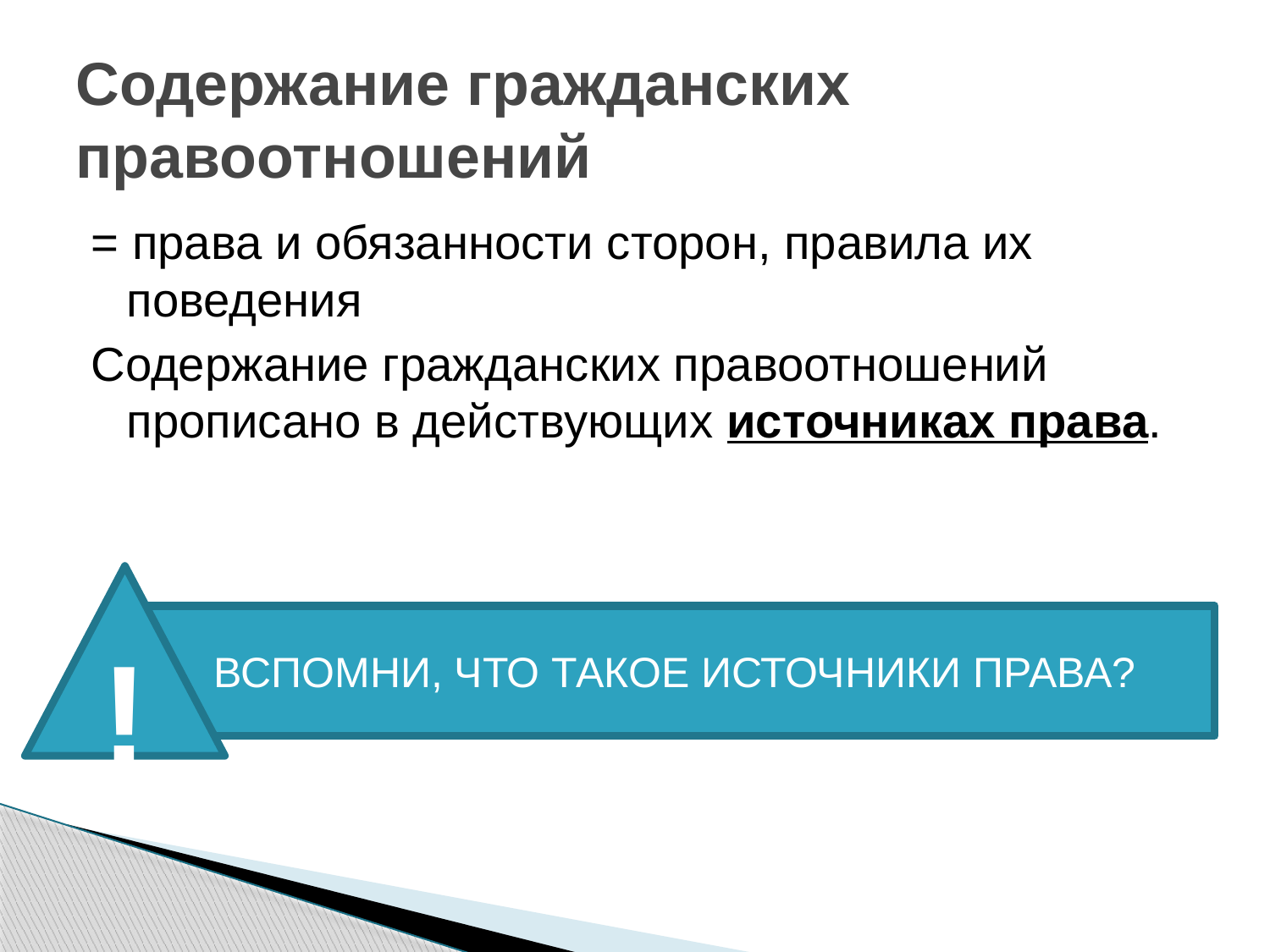

# Содержание гражданских правоотношений
= права и обязанности сторон, правила их поведения
Содержание гражданских правоотношений прописано в действующих источниках права.
!
ВСПОМНИ, ЧТО ТАКОЕ ИСТОЧНИКИ ПРАВА?